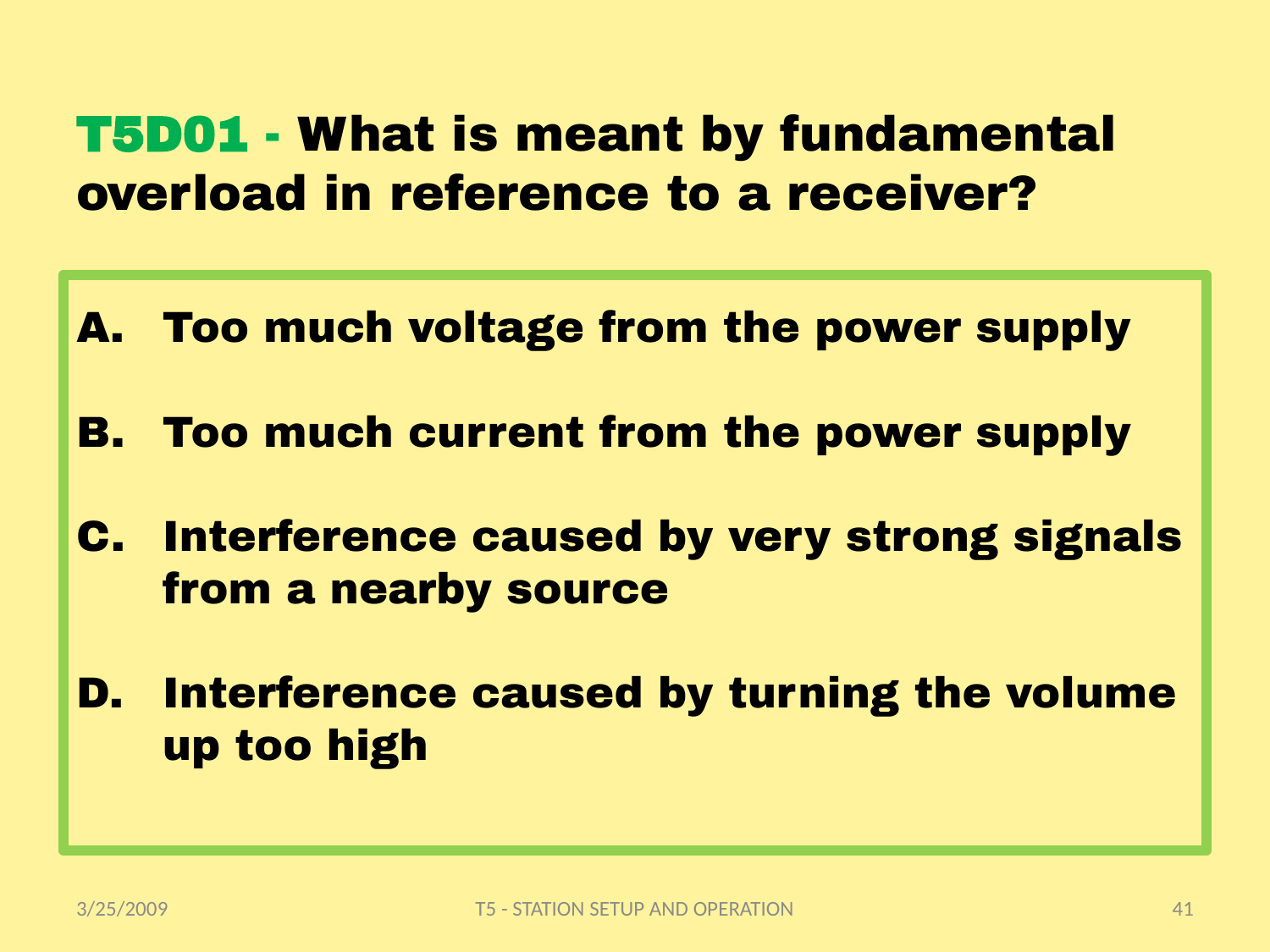

# T5D01 - What is meant by fundamental overload in reference to a receiver?

Too much voltage from the power supply

Too much current from the power supply

Interference caused by very strong signals from a nearby source

Interference caused by turning the volume up too high
3/25/2009
T5 - STATION SETUP AND OPERATION
41